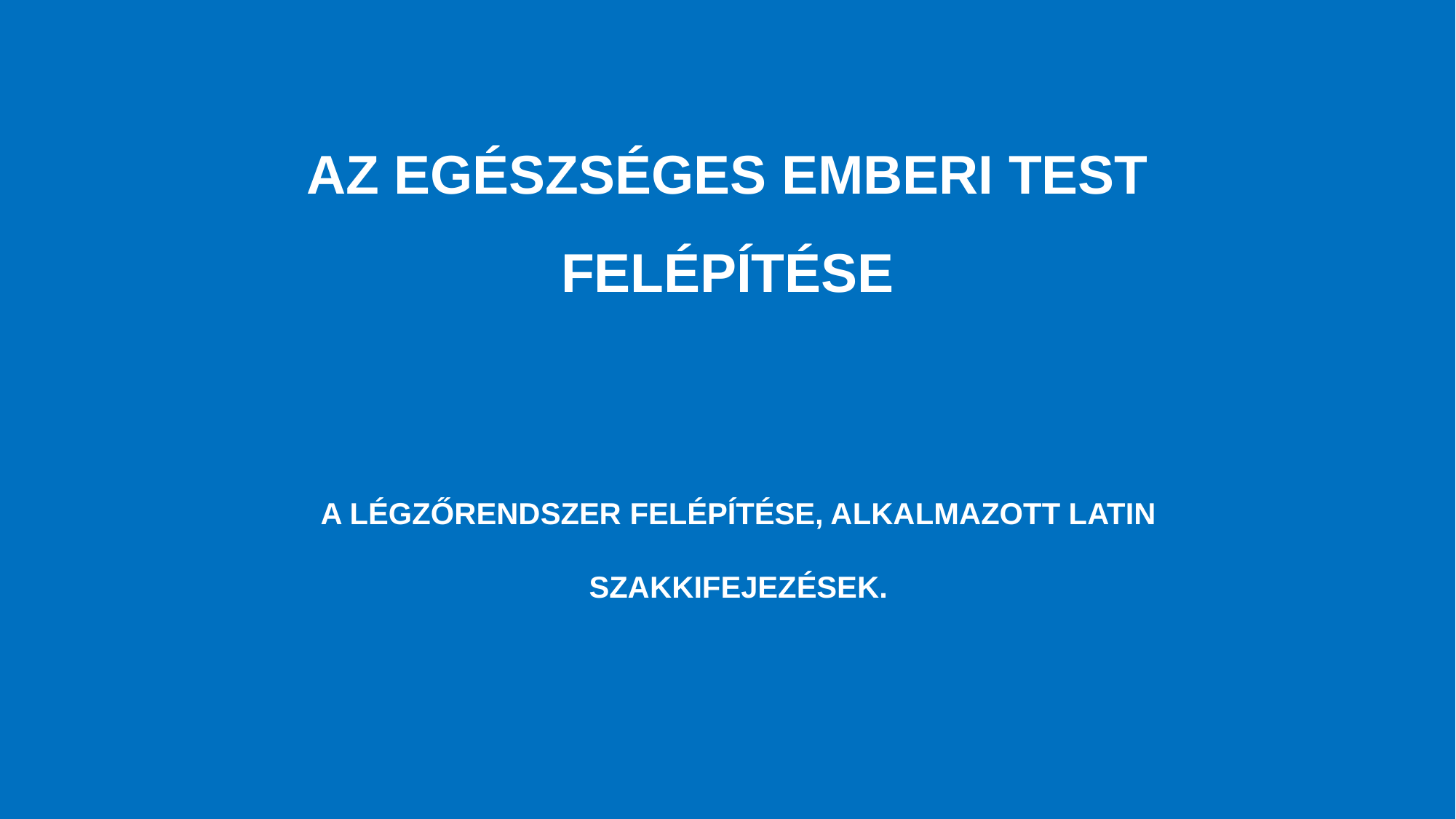

# Ápolási szakmai alapismeretek: az egészséges emberi test felépítése
A légzőrendszer felépítése, alkalmazott latin szakkifejezések.